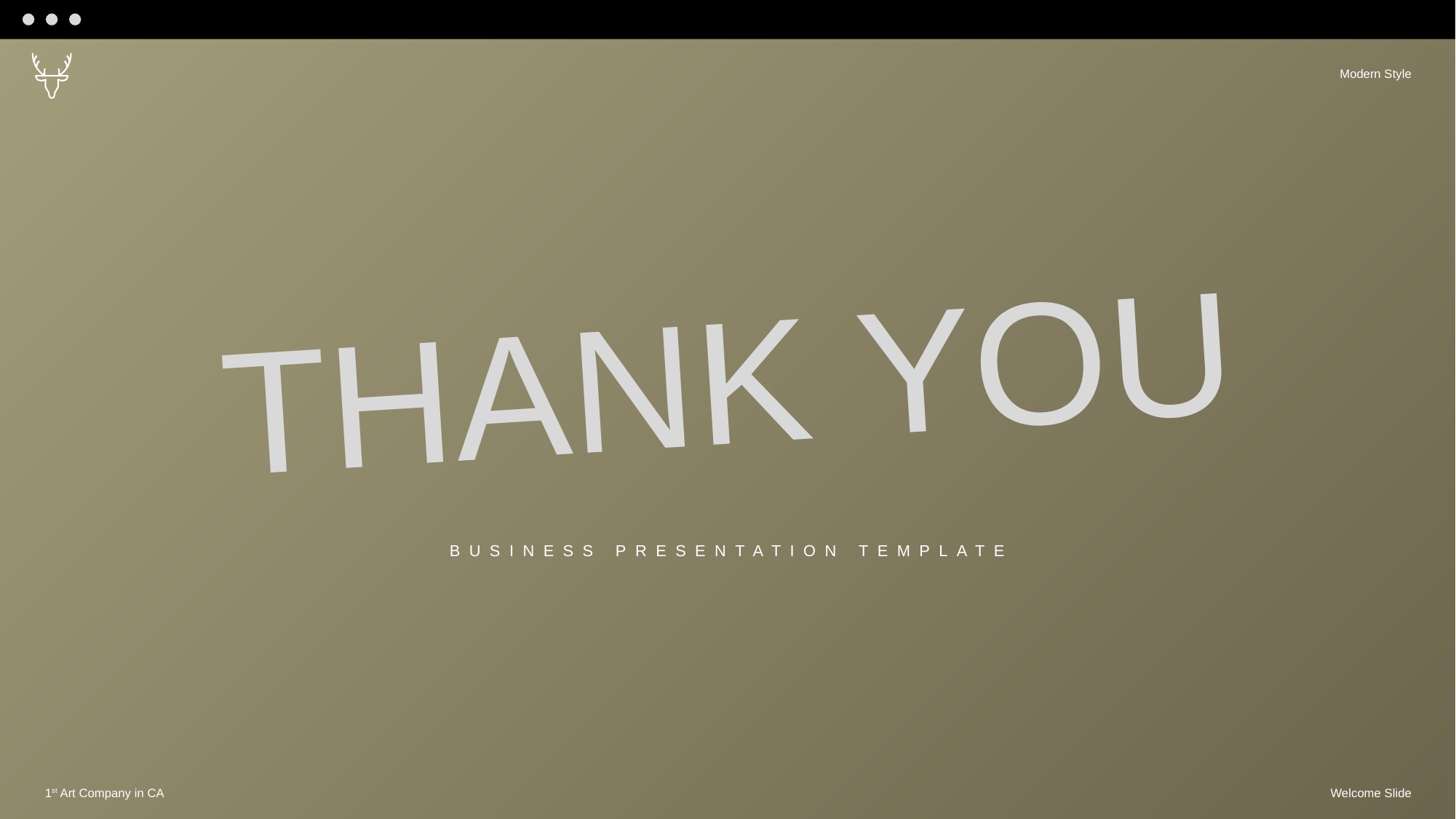

Modern Style
THANK YOU
BUSINESS PRESENTATION TEMPLATE
1st Art Company in CA
Welcome Slide